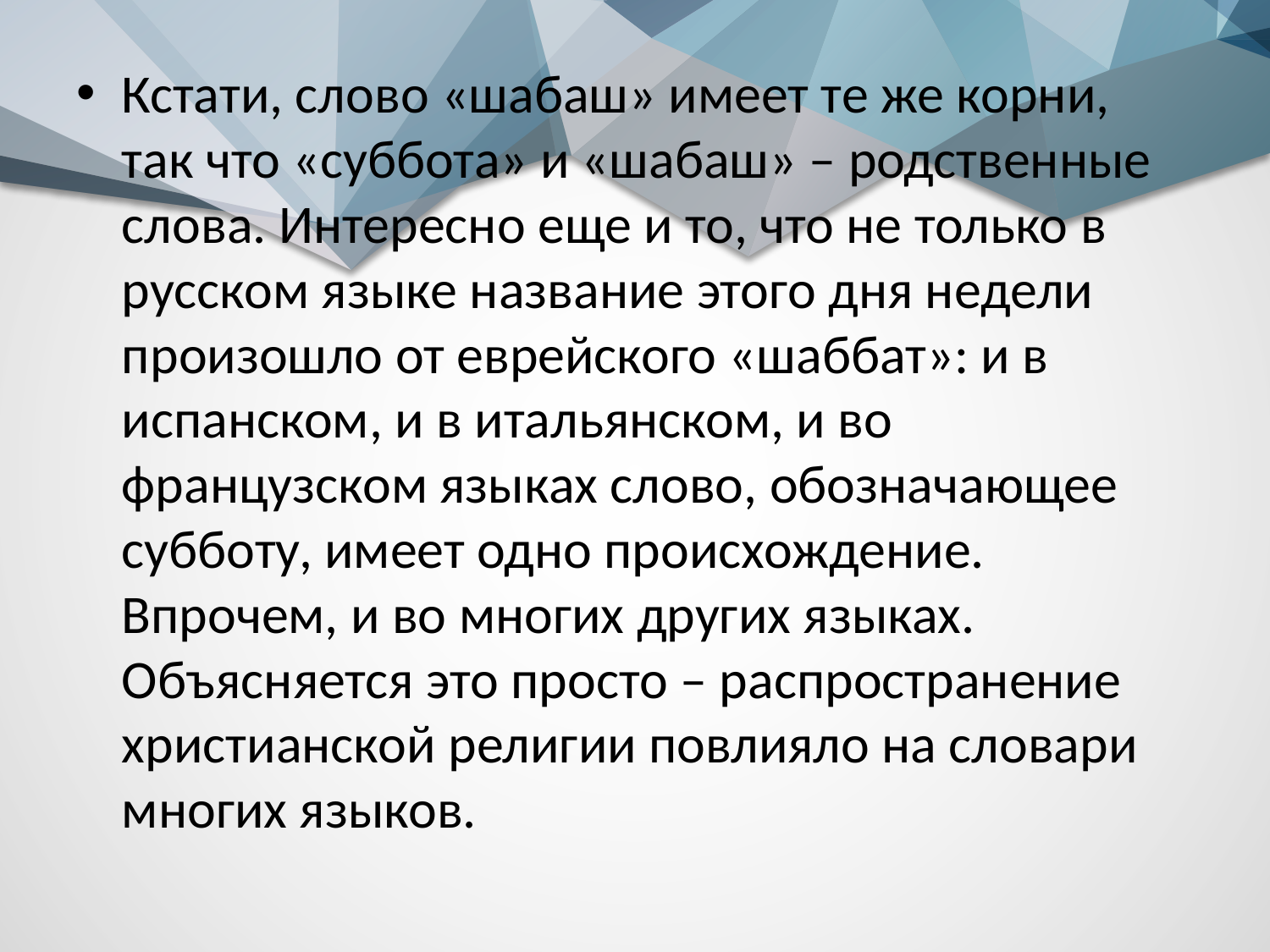

Кстати, слово «шабаш» имеет те же корни, так что «суббота» и «шабаш» – родственные слова. Интересно еще и то, что не только в русском языке название этого дня недели произошло от еврейского «шаббат»: и в испанском, и в итальянском, и во французском языках слово, обозначающее субботу, имеет одно происхождение. Впрочем, и во многих других языках. Объясняется это просто – распространение христианской религии повлияло на словари многих языков.